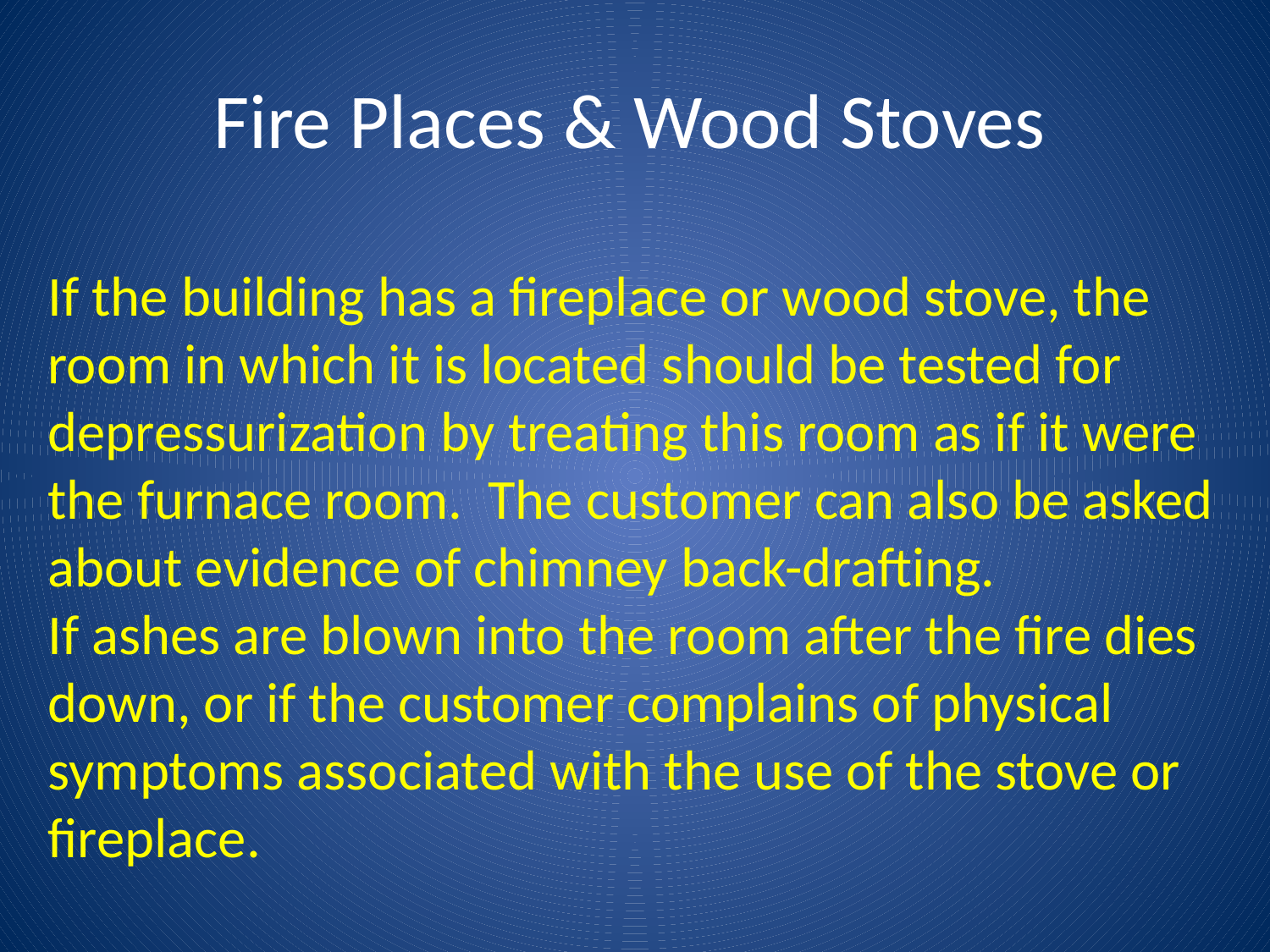

# Fire Places & Wood Stoves
If the building has a fireplace or wood stove, the
room in which it is located should be tested for
depressurization by treating this room as if it were
the furnace room.  The customer can also be asked
about evidence of chimney back-drafting.
If ashes are blown into the room after the fire dies
down, or if the customer complains of physical
symptoms associated with the use of the stove or
fireplace.